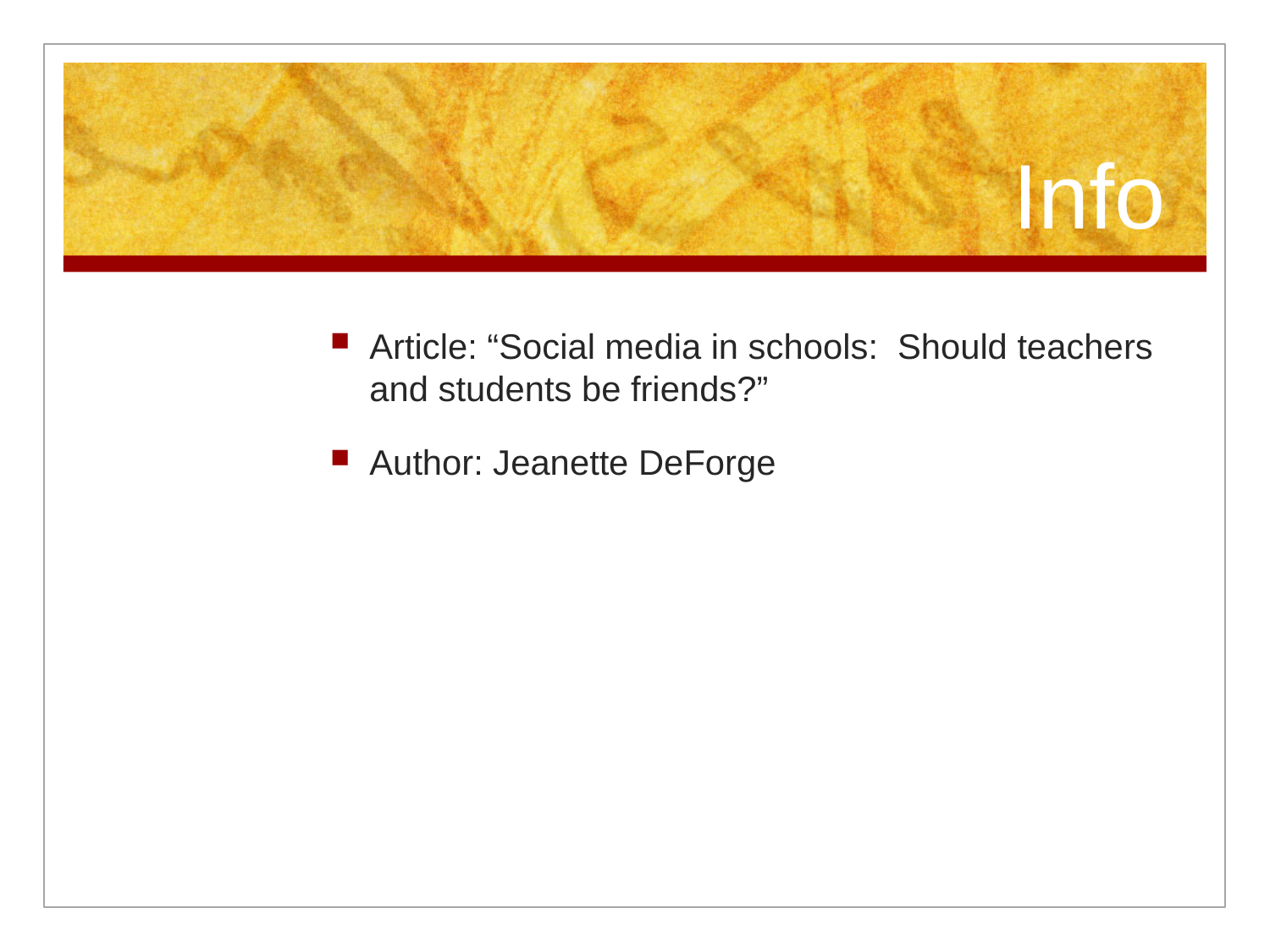

# Info
Article: “Social media in schools:  Should teachers and students be friends?”
Author: Jeanette DeForge